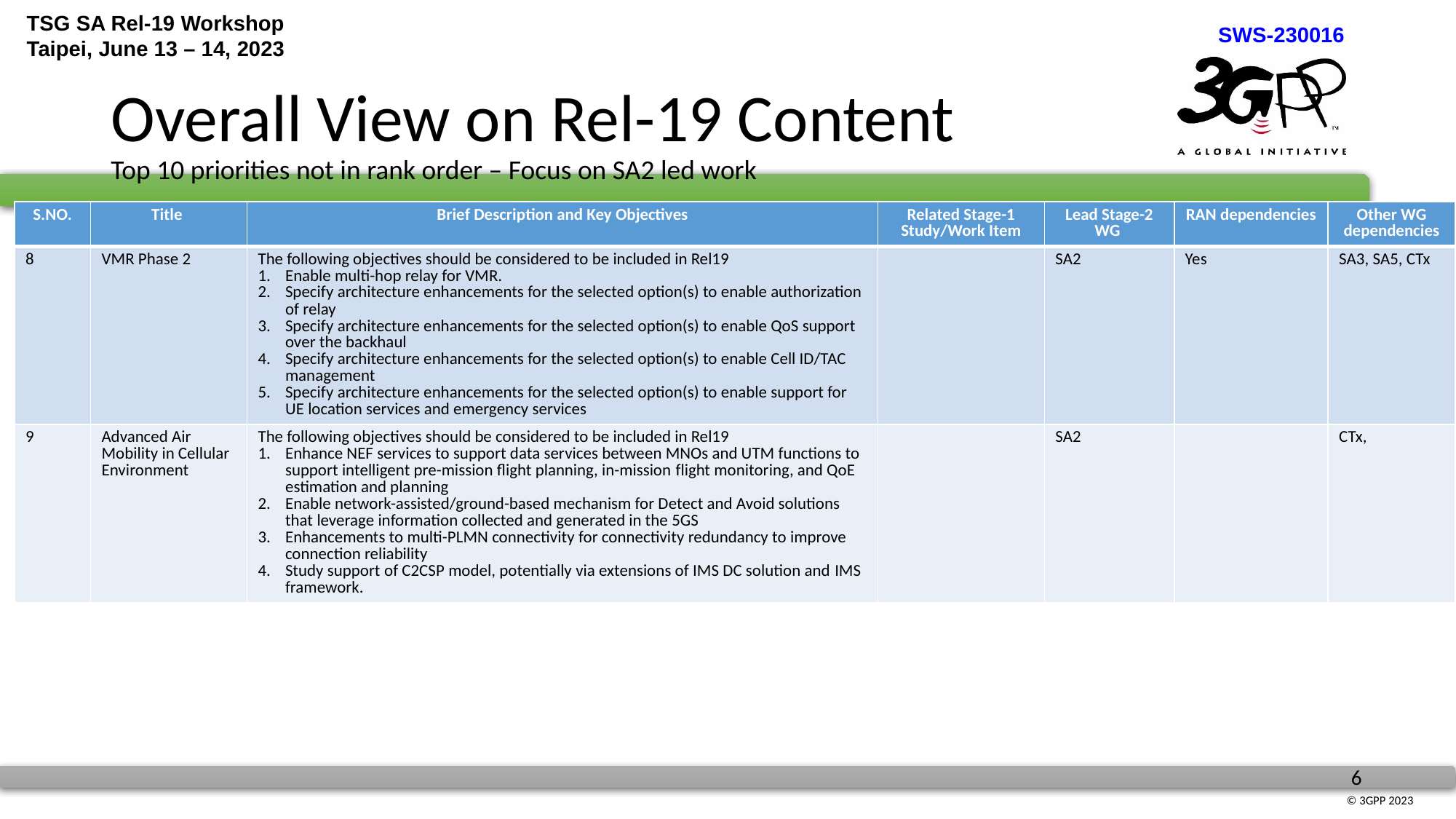

# Overall View on Rel-19 Content Top 10 priorities not in rank order – Focus on SA2 led work
| S.NO. | Title | Brief Description and Key Objectives | Related Stage-1 Study/Work Item | Lead Stage-2 WG | RAN dependencies | Other WG dependencies |
| --- | --- | --- | --- | --- | --- | --- |
| 8 | VMR Phase 2 | The following objectives should be considered to be included in Rel19 Enable multi-hop relay for VMR. Specify architecture enhancements for the selected option(s) to enable authorization of relay Specify architecture enhancements for the selected option(s) to enable QoS support over the backhaul Specify architecture enhancements for the selected option(s) to enable Cell ID/TAC management Specify architecture enhancements for the selected option(s) to enable support for UE location services and emergency services |  | SA2 | Yes | SA3, SA5, CTx |
| 9 | Advanced Air Mobility in Cellular Environment | The following objectives should be considered to be included in Rel19 Enhance NEF services to support data services between MNOs and UTM functions to support intelligent pre-mission flight planning, in-mission flight monitoring, and QoE estimation and planning Enable network-assisted/ground-based mechanism for Detect and Avoid solutions that leverage information collected and generated in the 5GS Enhancements to multi-PLMN connectivity for connectivity redundancy to improve connection reliability Study support of C2CSP model, potentially via extensions of IMS DC solution and IMS framework.​ |  | SA2 |  | CTx, |